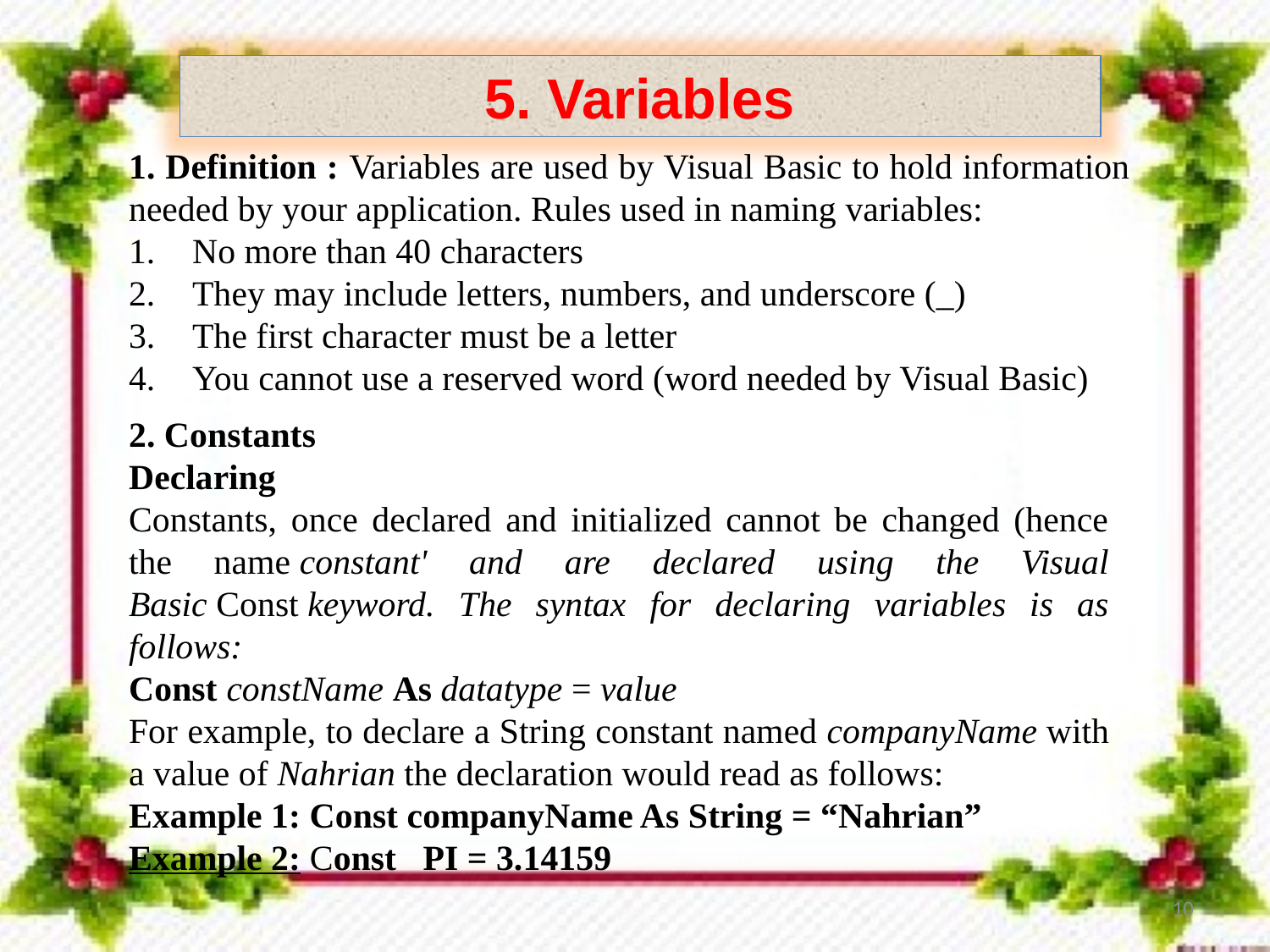

5. Variables
1. Definition : Variables are used by Visual Basic to hold information needed by your application. Rules used in naming variables:
No more than 40 characters
They may include letters, numbers, and underscore (_)
The first character must be a letter
You cannot use a reserved word (word needed by Visual Basic)
2. Constants
Declaring
Constants, once declared and initialized cannot be changed (hence the name constant' and are declared using the Visual Basic Const keyword. The syntax for declaring variables is as follows:
Const constName As datatype = value
For example, to declare a String constant named companyName with a value of Nahrian the declaration would read as follows:
Example 1: Const companyName As String = “Nahrian”
Example 2: Const   PI = 3.14159
10